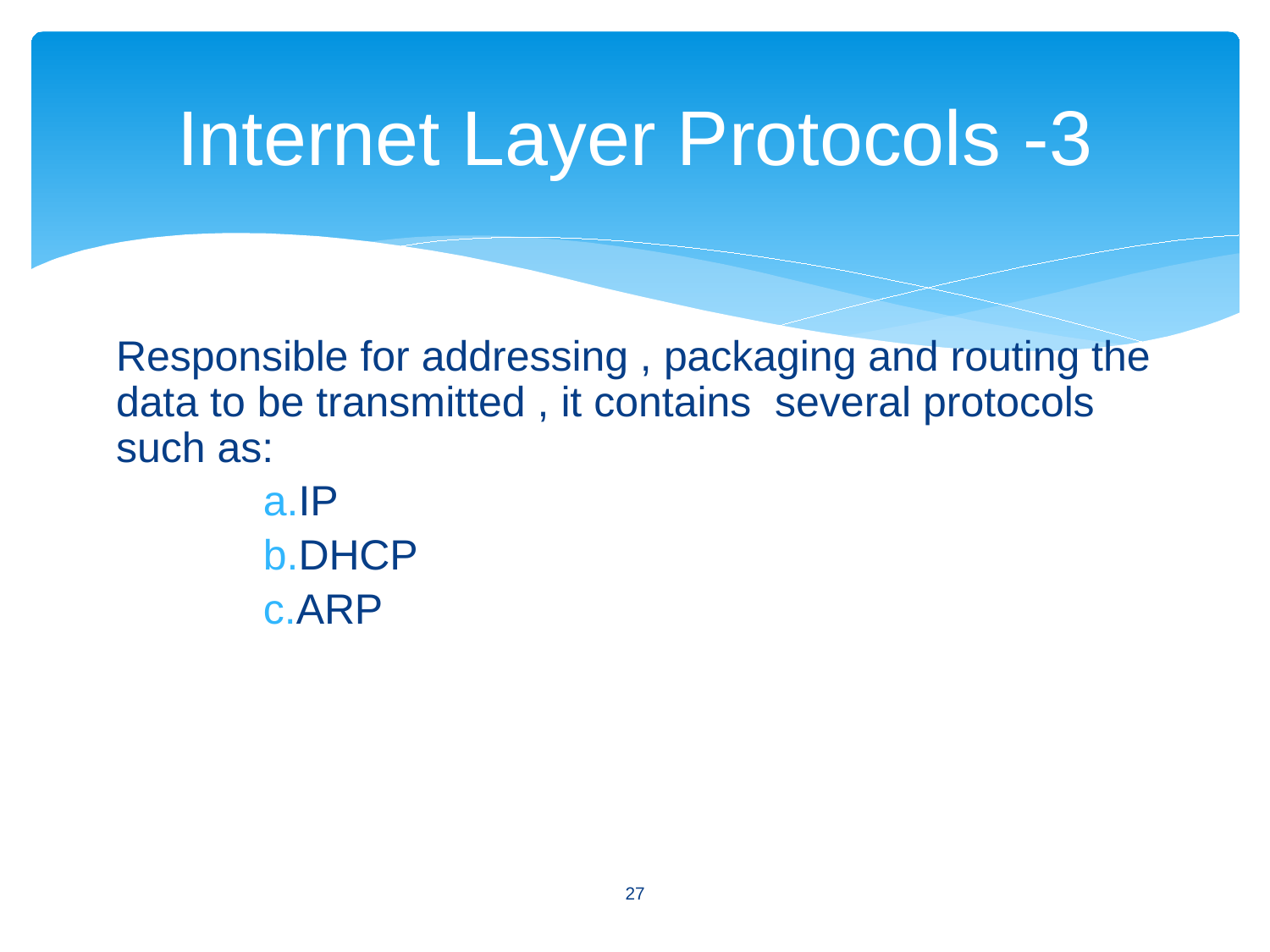

# 3- Internet Layer Protocols
Responsible for addressing , packaging and routing the data to be transmitted , it contains  several protocols such as:
IP
DHCP
ARP

27